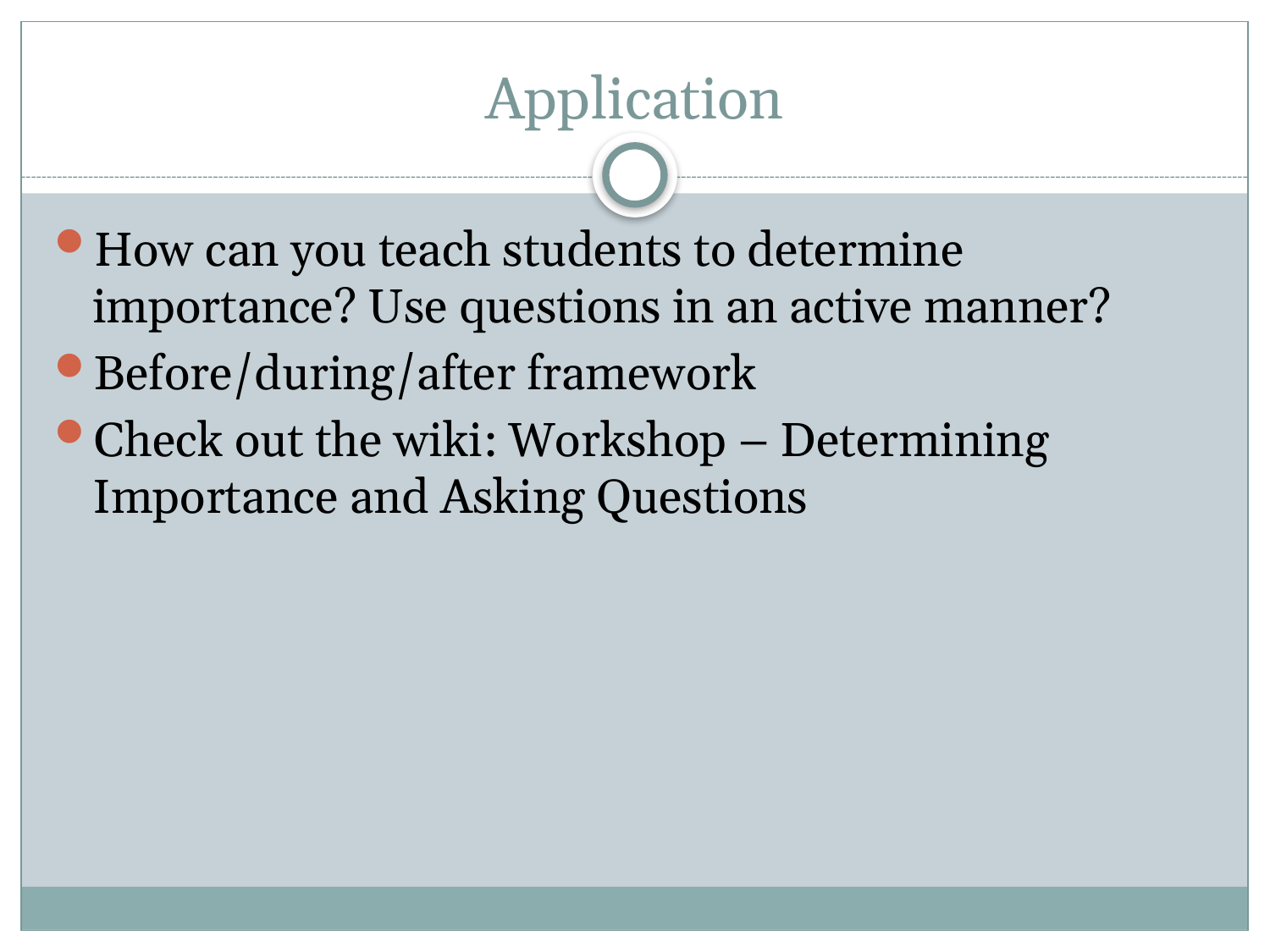

# Application
How can you teach students to determine importance? Use questions in an active manner?
Before/during/after framework
Check out the wiki: Workshop – Determining Importance and Asking Questions